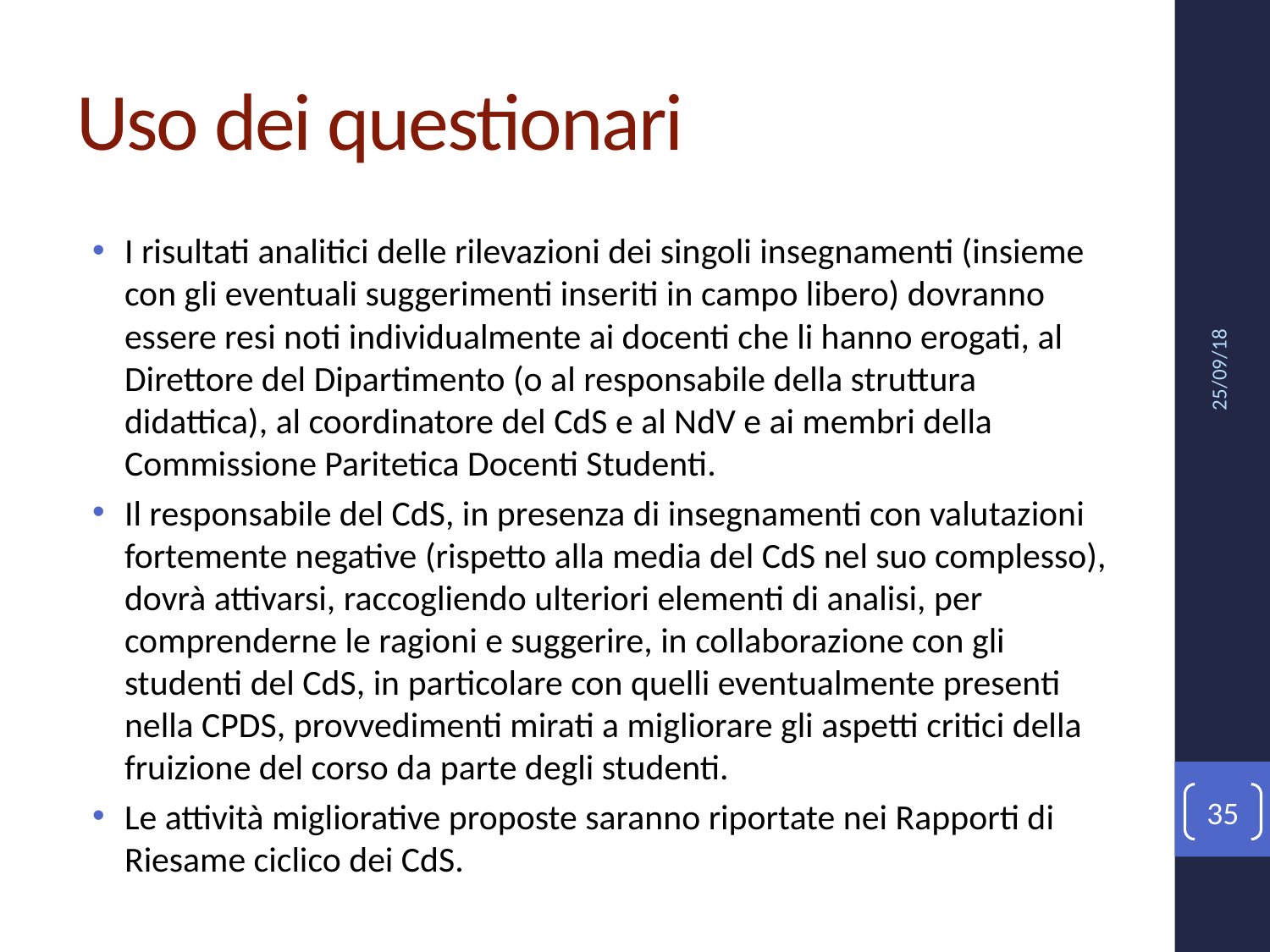

# Uso dei questionari
I risultati analitici delle rilevazioni dei singoli insegnamenti (insieme con gli eventuali suggerimenti inseriti in campo libero) dovranno essere resi noti individualmente ai docenti che li hanno erogati, al Direttore del Dipartimento (o al responsabile della struttura didattica), al coordinatore del CdS e al NdV e ai membri della Commissione Paritetica Docenti Studenti.
Il responsabile del CdS, in presenza di insegnamenti con valutazioni fortemente negative (rispetto alla media del CdS nel suo complesso), dovrà attivarsi, raccogliendo ulteriori elementi di analisi, per comprenderne le ragioni e suggerire, in collaborazione con gli studenti del CdS, in particolare con quelli eventualmente presenti nella CPDS, provvedimenti mirati a migliorare gli aspetti critici della fruizione del corso da parte degli studenti.
Le attività migliorative proposte saranno riportate nei Rapporti di Riesame ciclico dei CdS.

25/09/18
35